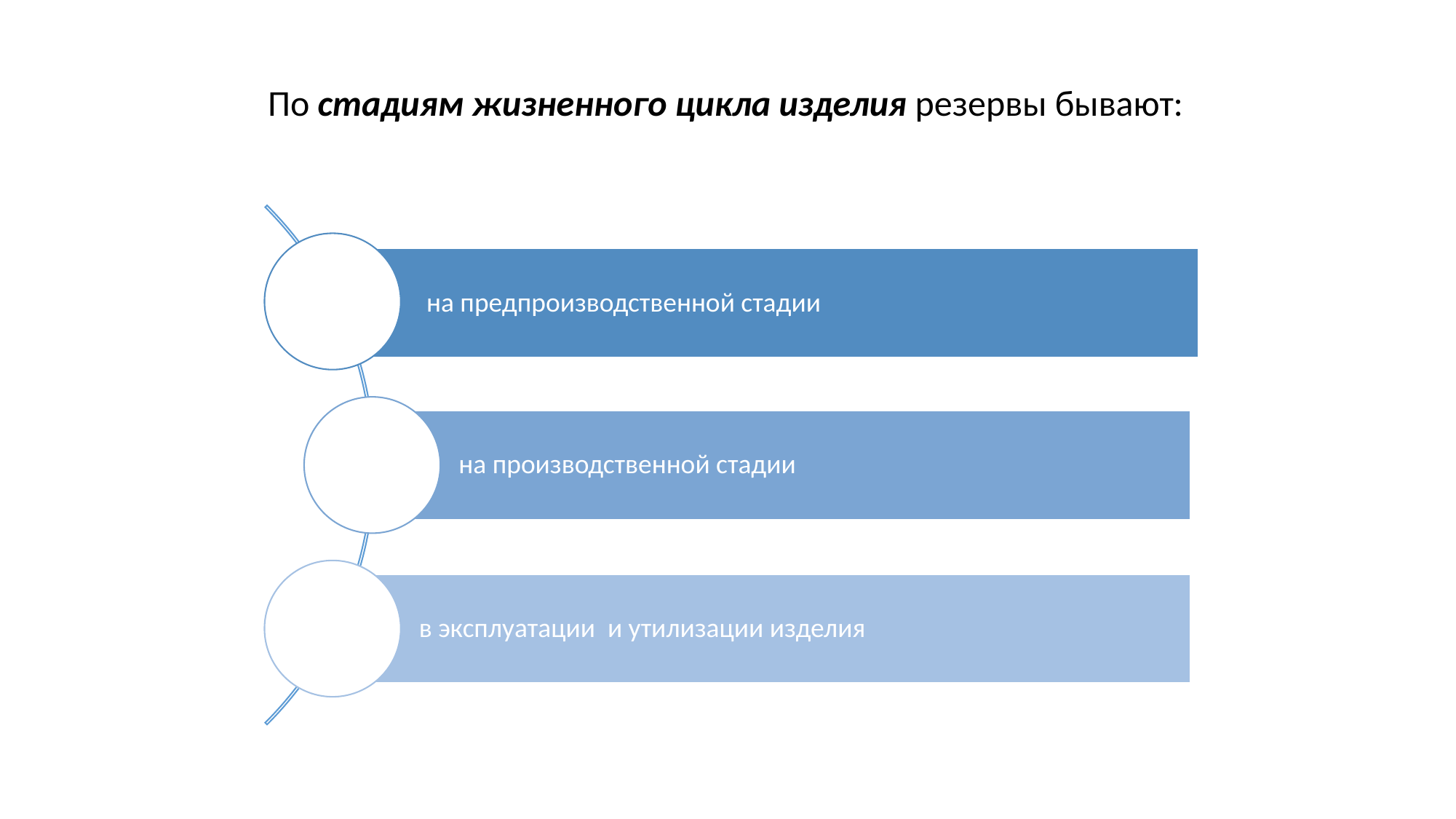

# По стадиям жизненного цикла изделия резервы бывают:
на предпроизводственной стадии
на производственной стадии
в эксплуатации  и утилизации изделия